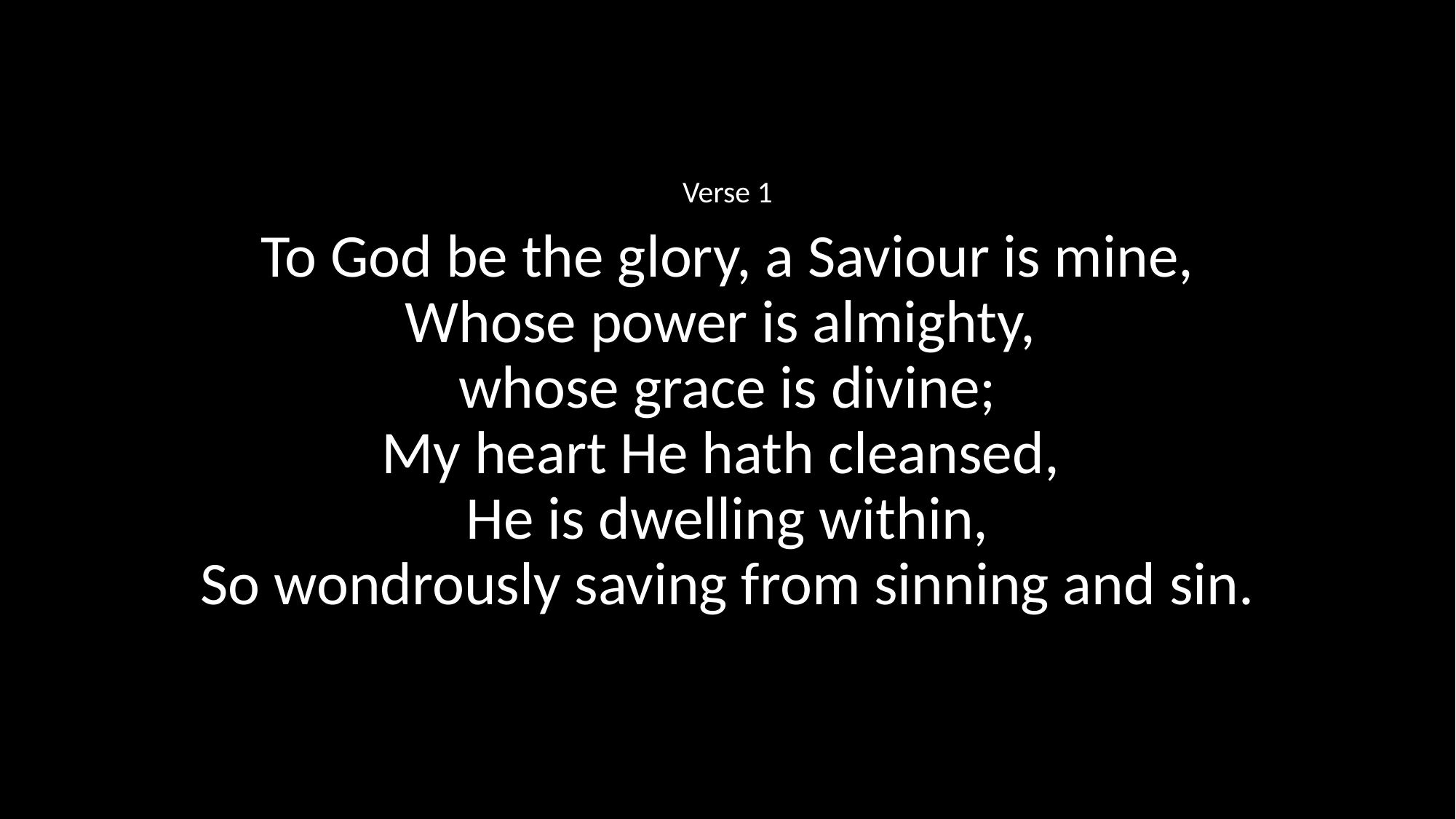

Verse 1
To God be the glory, a Saviour is mine,
Whose power is almighty,
whose grace is divine;
My heart He hath cleansed,
He is dwelling within,
So wondrously saving from sinning and sin.